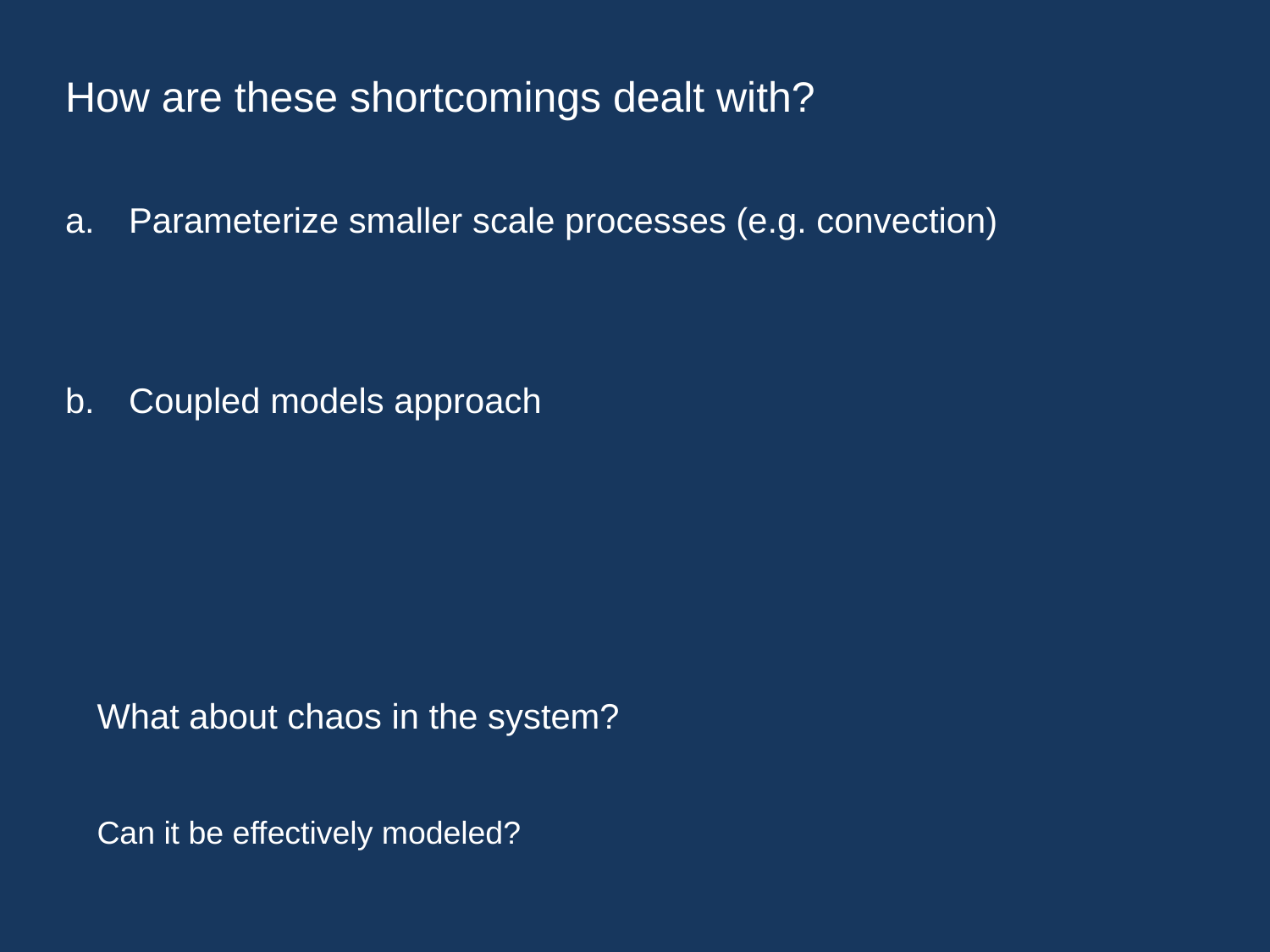

How are these shortcomings dealt with?

Parameterize smaller scale processes (e.g. convection)

Coupled models approach
What about chaos in the system?

Can it be effectively modeled?